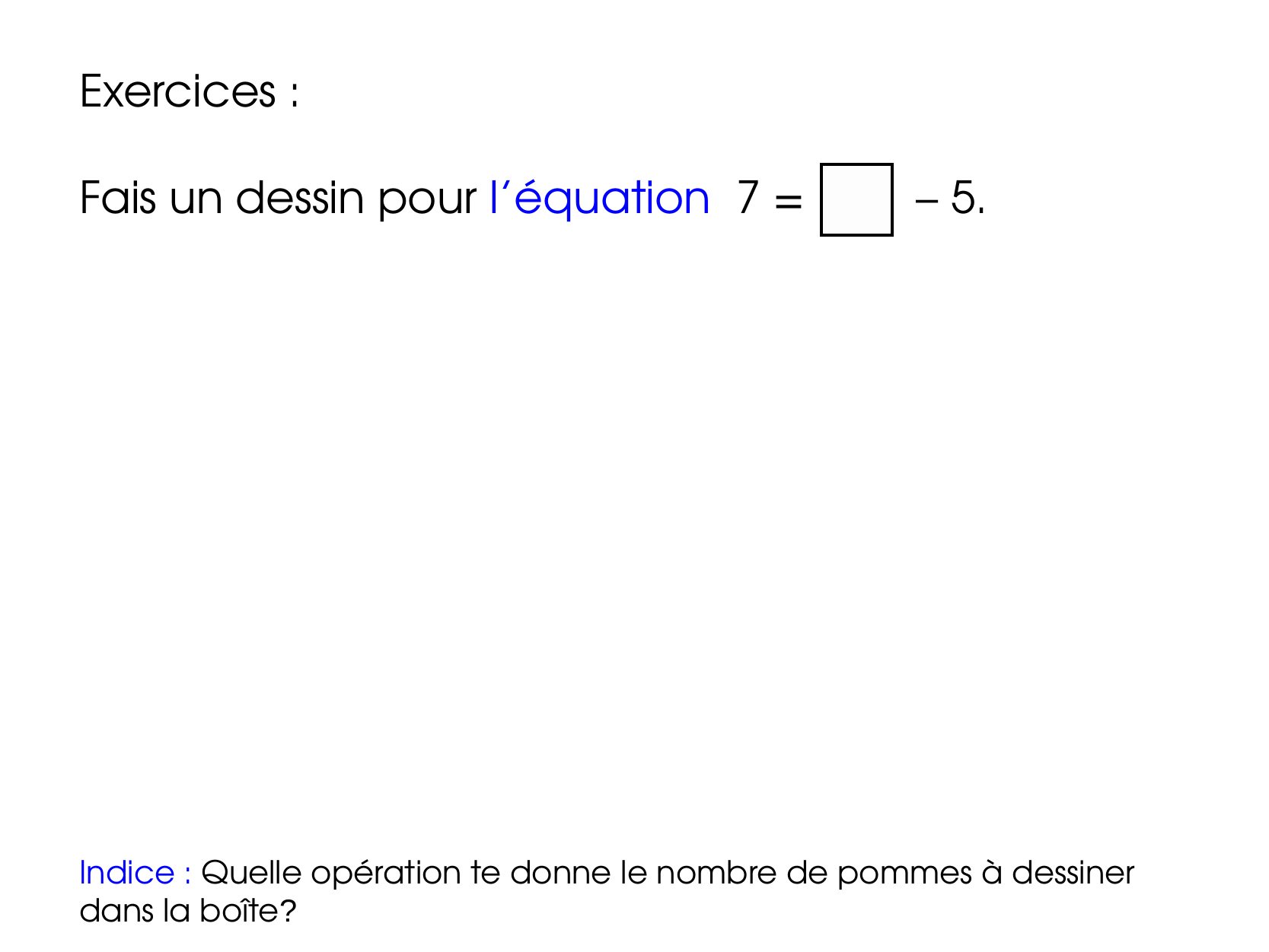

Exercices :

Fais un dessin pour l’équation  7 =         – 5.

Indice : Quelle opération te donne le nombre de pommes à dessiner dans la boîte?